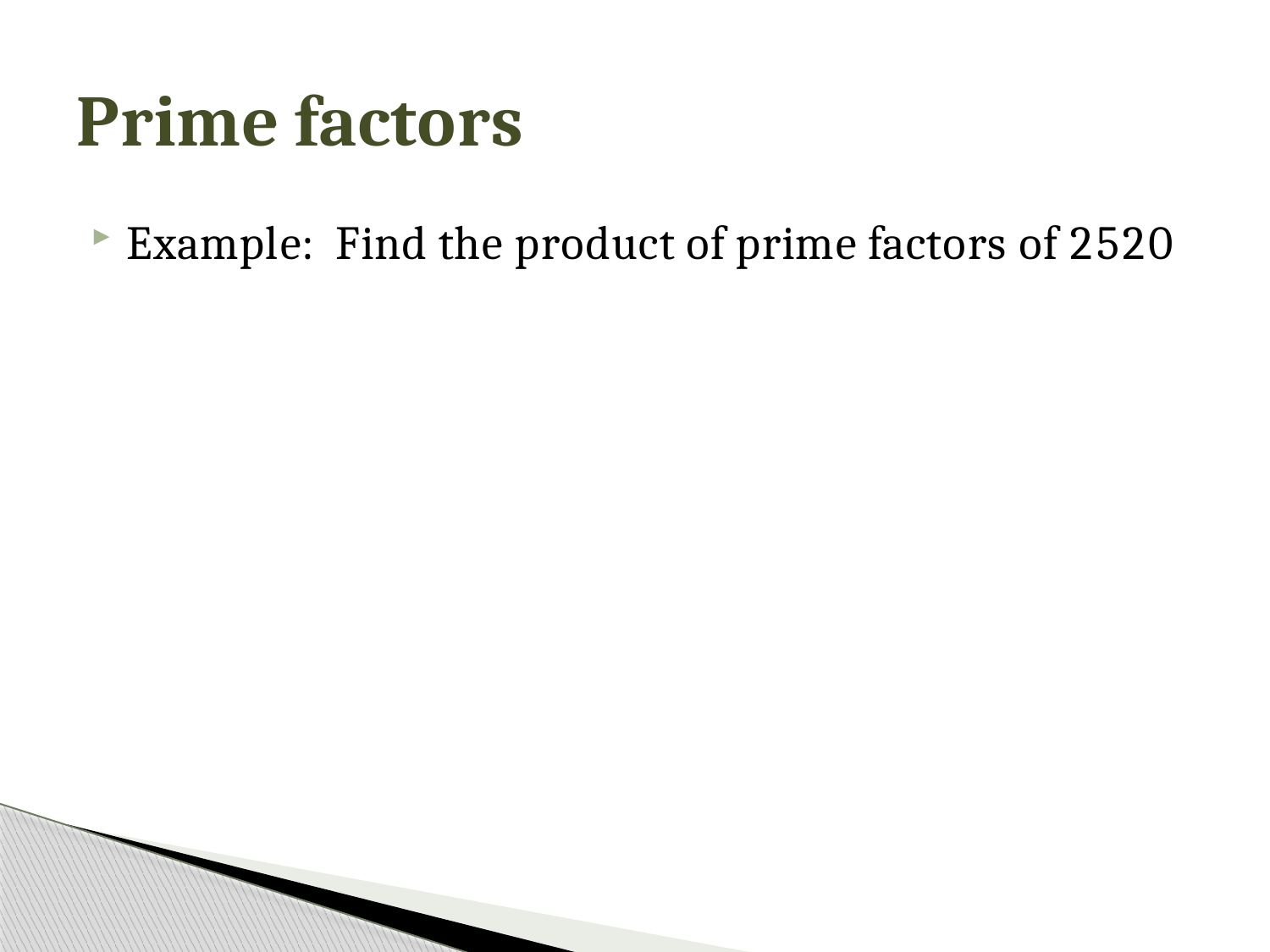

# Prime factors
Example:  Find the product of prime factors of 2520